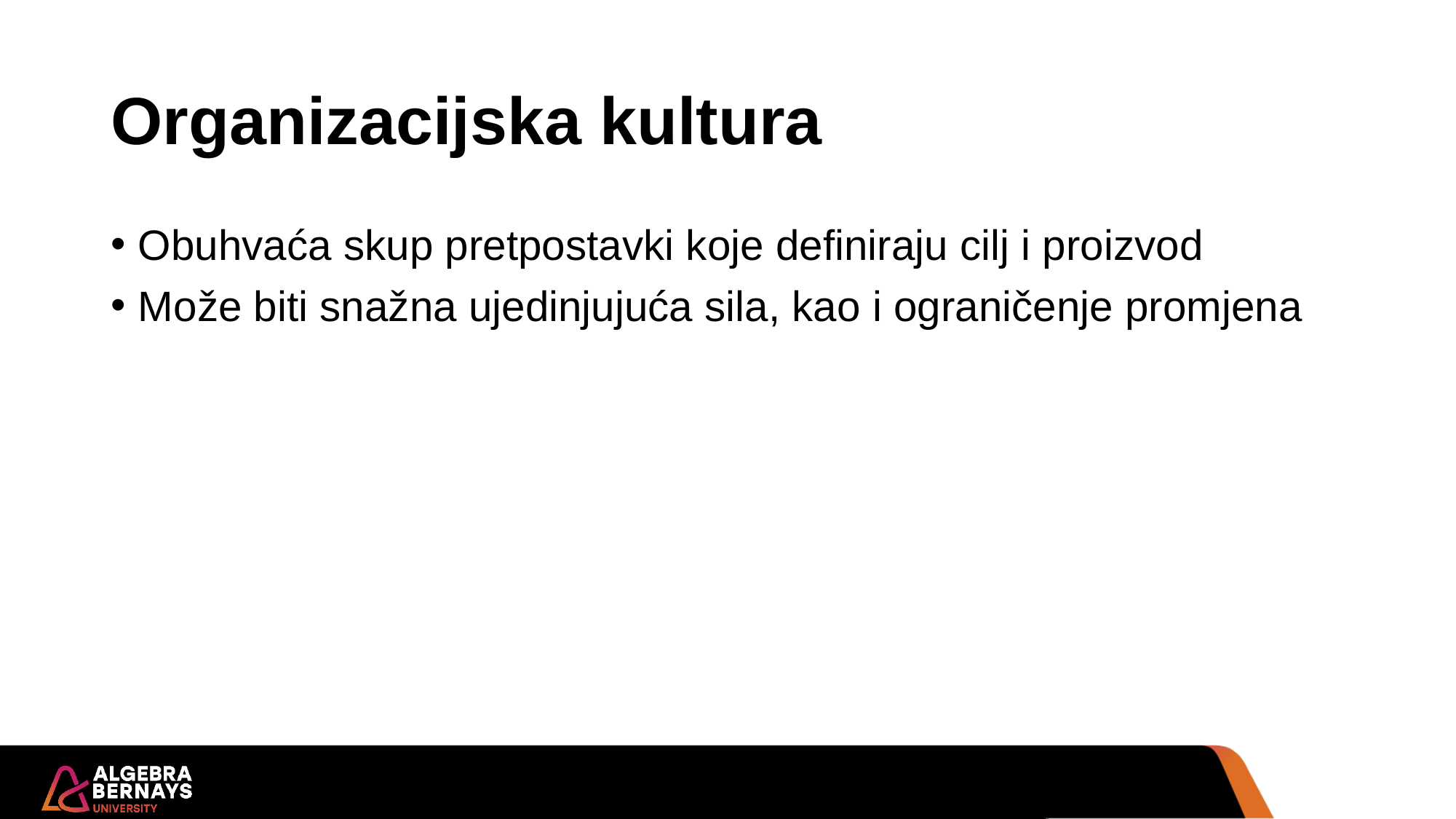

# Organizacijska kultura
Obuhvaća skup pretpostavki koje definiraju cilj i proizvod
Može biti snažna ujedinjujuća sila, kao i ograničenje promjena